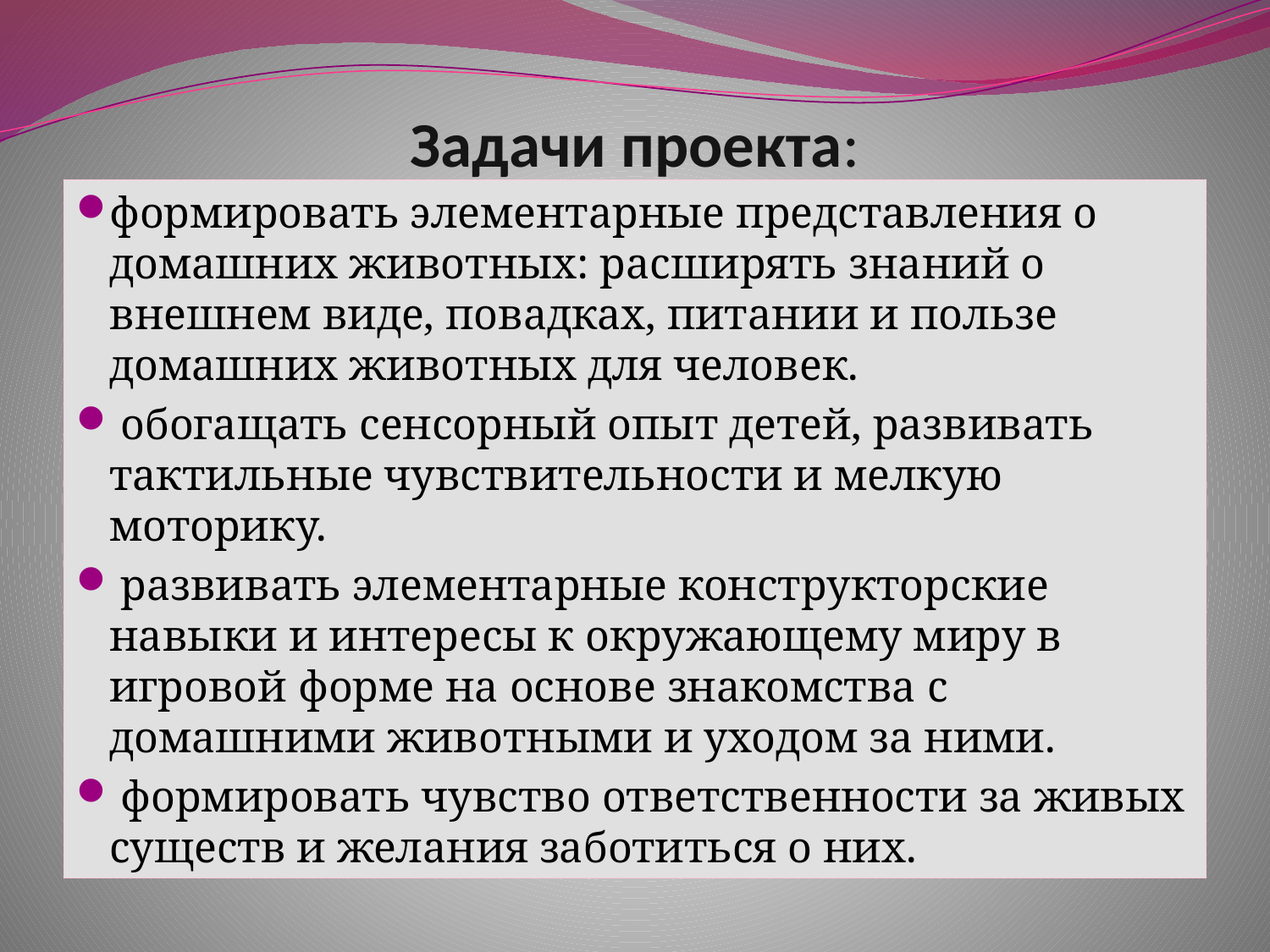

# Задачи проекта:
формировать элементарные представления о домашних животных: расширять знаний о внешнем виде, повадках, питании и пользе домашних животных для человек.
 обогащать сенсорный опыт детей, развивать тактильные чувствительности и мелкую моторику.
 развивать элементарные конструкторские навыки и интересы к окружающему миру в игровой форме на основе знакомства с домашними животными и уходом за ними.
 формировать чувство ответственности за живых существ и желания заботиться о них.